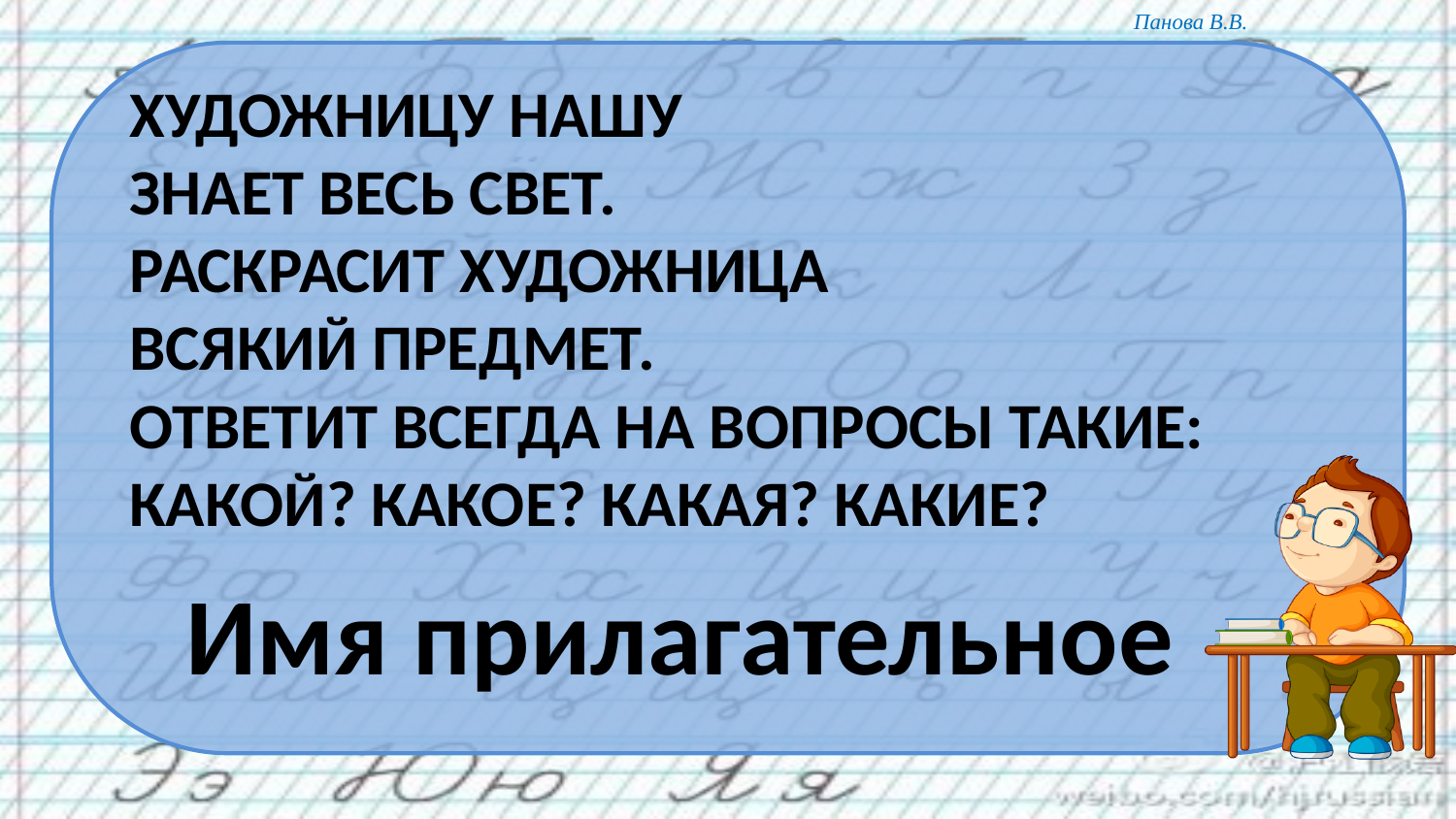

# Художницу нашу Знает весь свет. Раскрасит художница Всякий предмет. Ответит всегда на вопросы такие: Какой? Какое? Какая? Какие?
Имя прилагательное